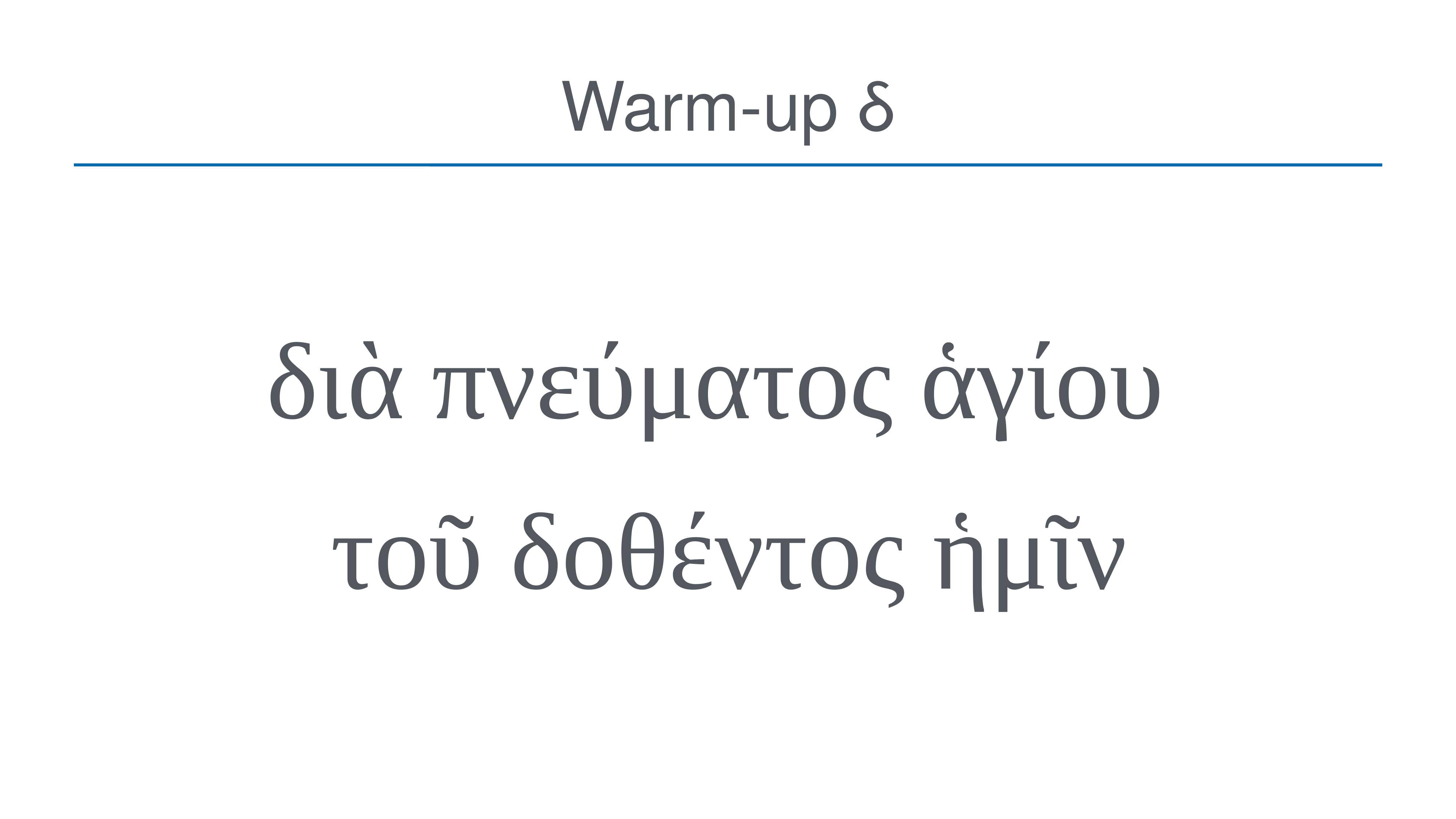

# Warm-up δ
διὰ πνεύματος ἁγίου
τοῦ δοθέντος ἡμῖν